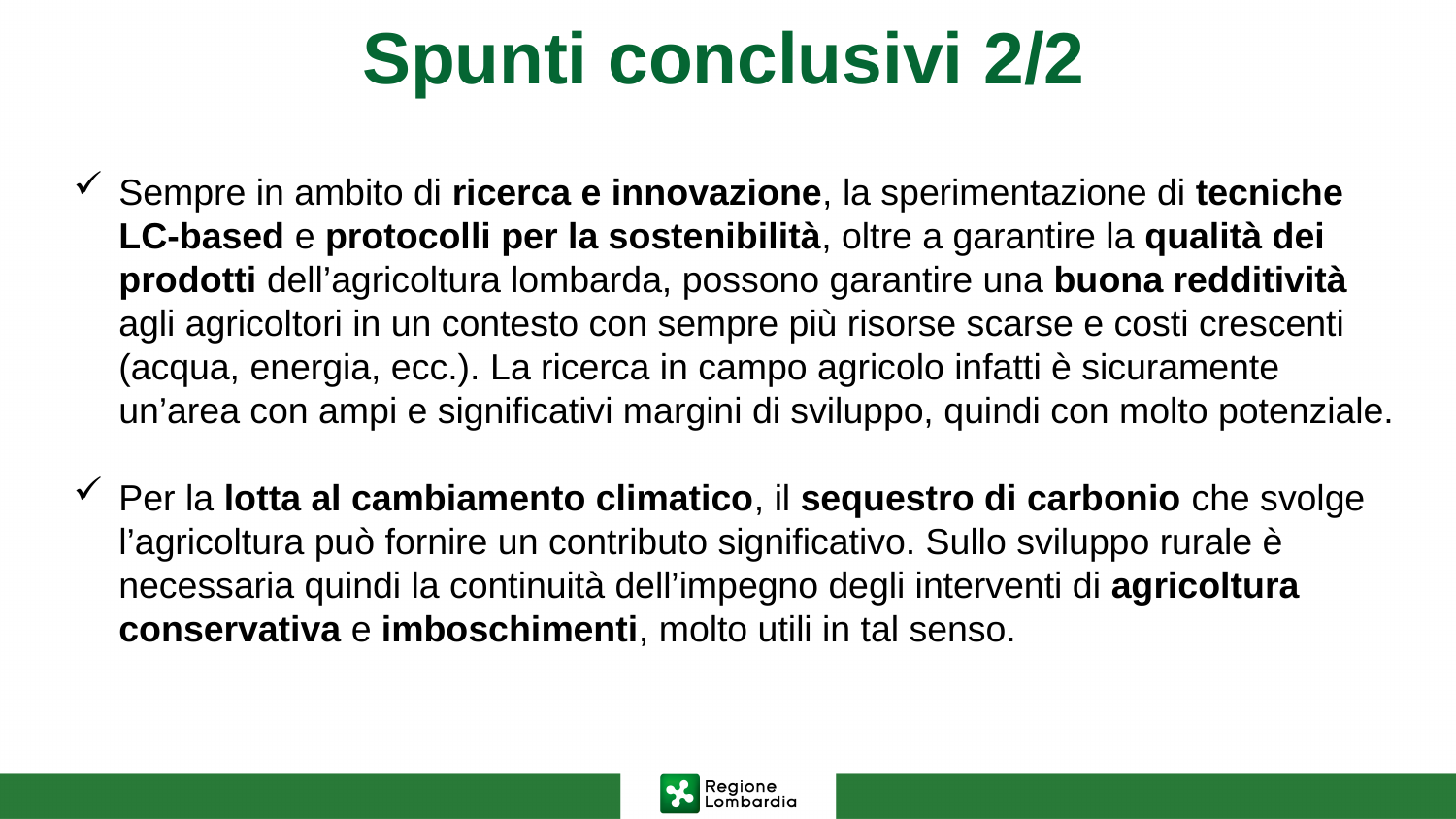

# Spunti conclusivi 2/2
Sempre in ambito di ricerca e innovazione, la sperimentazione di tecniche LC-based e protocolli per la sostenibilità, oltre a garantire la qualità dei prodotti dell’agricoltura lombarda, possono garantire una buona redditività agli agricoltori in un contesto con sempre più risorse scarse e costi crescenti (acqua, energia, ecc.). La ricerca in campo agricolo infatti è sicuramente un’area con ampi e significativi margini di sviluppo, quindi con molto potenziale.

Per la lotta al cambiamento climatico, il sequestro di carbonio che svolge l’agricoltura può fornire un contributo significativo. Sullo sviluppo rurale è necessaria quindi la continuità dell’impegno degli interventi di agricoltura conservativa e imboschimenti, molto utili in tal senso.